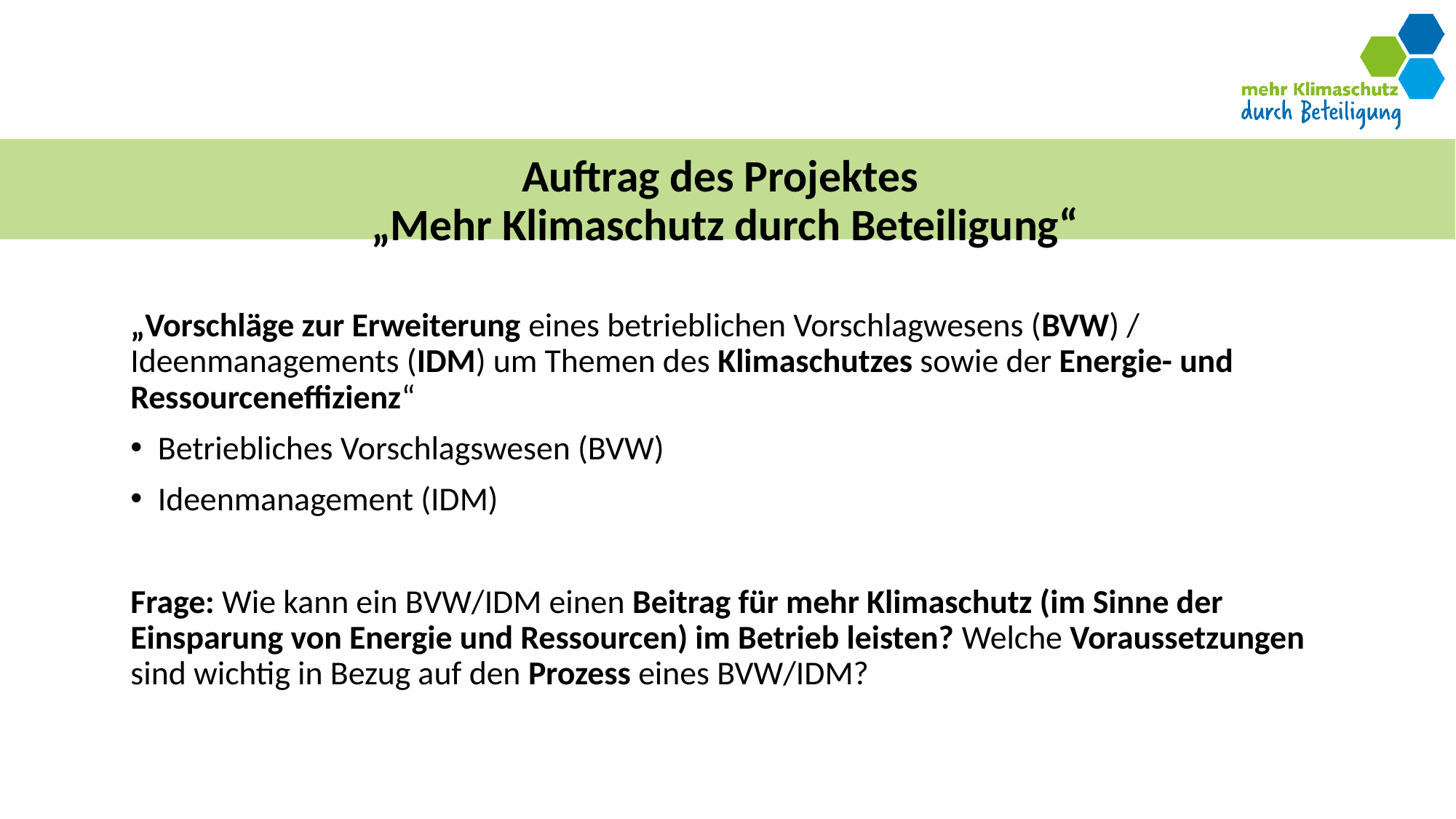

# Auftrag des Projektes „Mehr Klimaschutz durch Beteiligung“
„Vorschläge zur Erweiterung eines betrieblichen Vorschlagwesens (BVW) / Ideenmanagements (IDM) um Themen des Klimaschutzes sowie der Energie- und Ressourceneffizienz“
Betriebliches Vorschlagswesen (BVW)
Ideenmanagement (IDM)

Frage: Wie kann ein BVW/IDM einen Beitrag für mehr Klimaschutz (im Sinne der Einsparung von Energie und Ressourcen) im Betrieb leisten? Welche Voraussetzungen sind wichtig in Bezug auf den Prozess eines BVW/IDM?